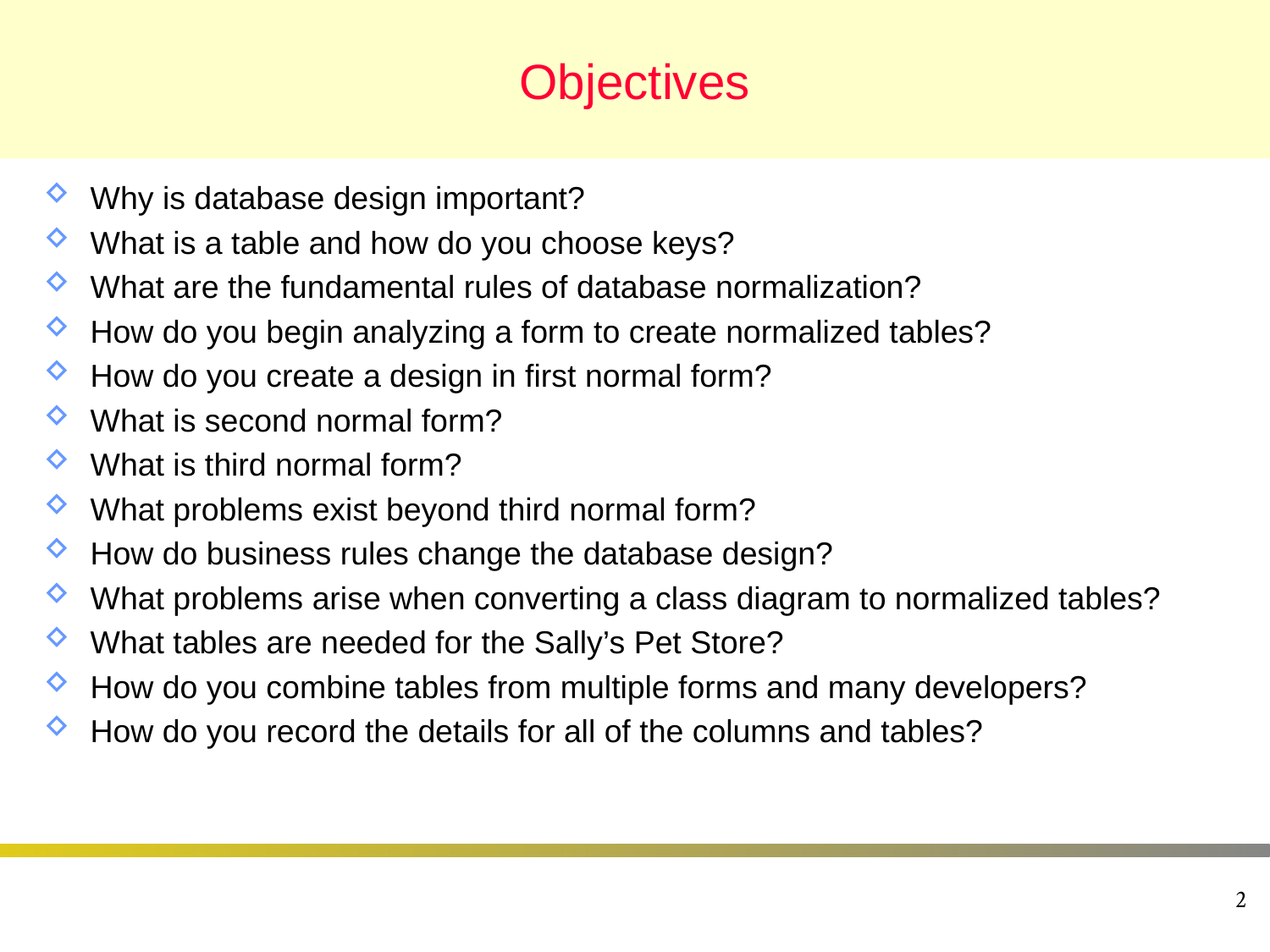

# Objectives
Why is database design important?
What is a table and how do you choose keys?
What are the fundamental rules of database normalization?
How do you begin analyzing a form to create normalized tables?
How do you create a design in first normal form?
What is second normal form?
What is third normal form?
What problems exist beyond third normal form?
How do business rules change the database design?
What problems arise when converting a class diagram to normalized tables?
What tables are needed for the Sally’s Pet Store?
How do you combine tables from multiple forms and many developers?
How do you record the details for all of the columns and tables?
2